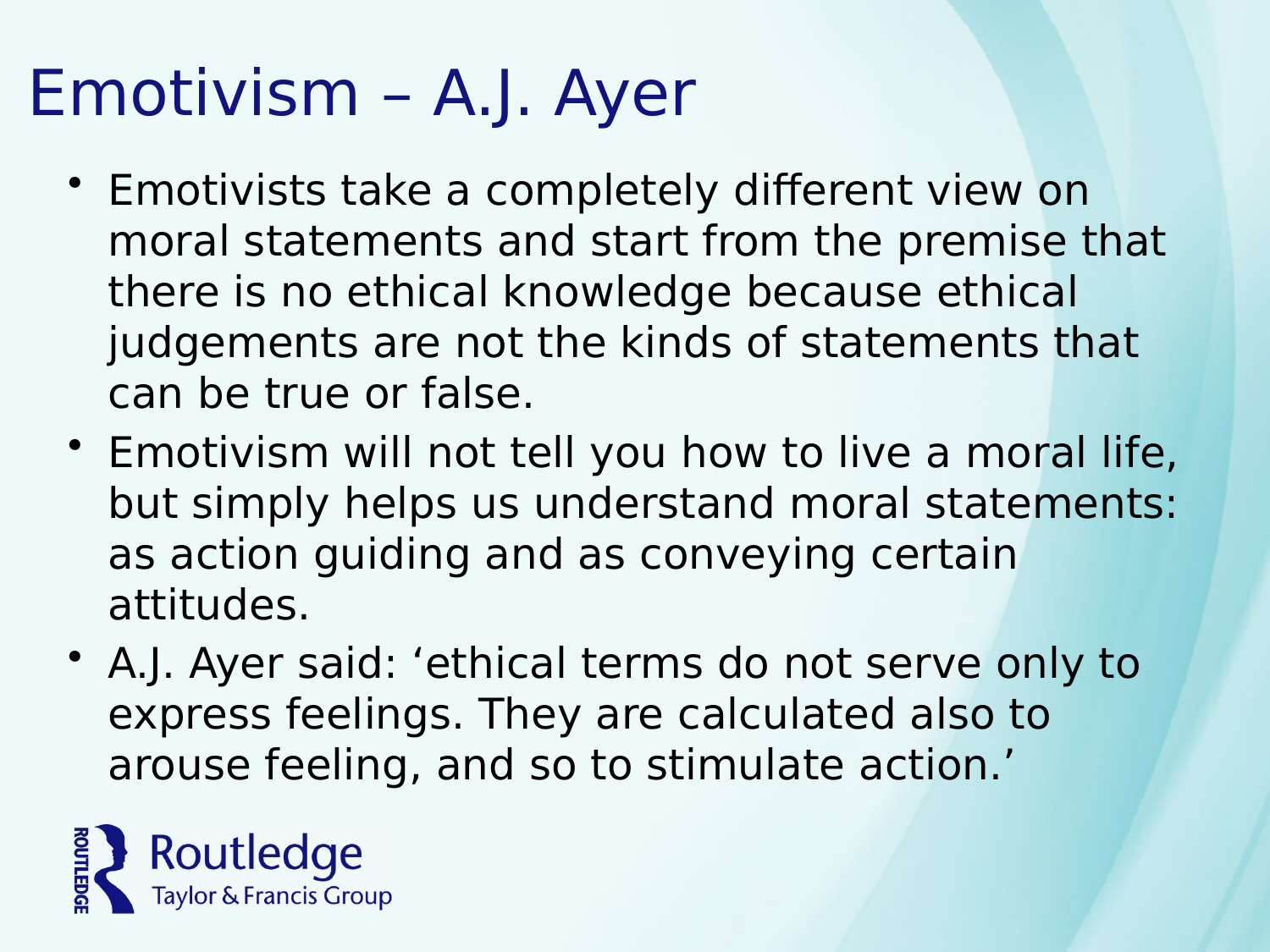

# Emotivism – A.J. Ayer
Emotivists take a completely different view on moral statements and start from the premise that there is no ethical knowledge because ethical judgements are not the kinds of statements that can be true or false.
Emotivism will not tell you how to live a moral life, but simply helps us understand moral statements: as action guiding and as conveying certain attitudes.
A.J. Ayer said: ‘ethical terms do not serve only to express feelings. They are calculated also to arouse feeling, and so to stimulate action.’